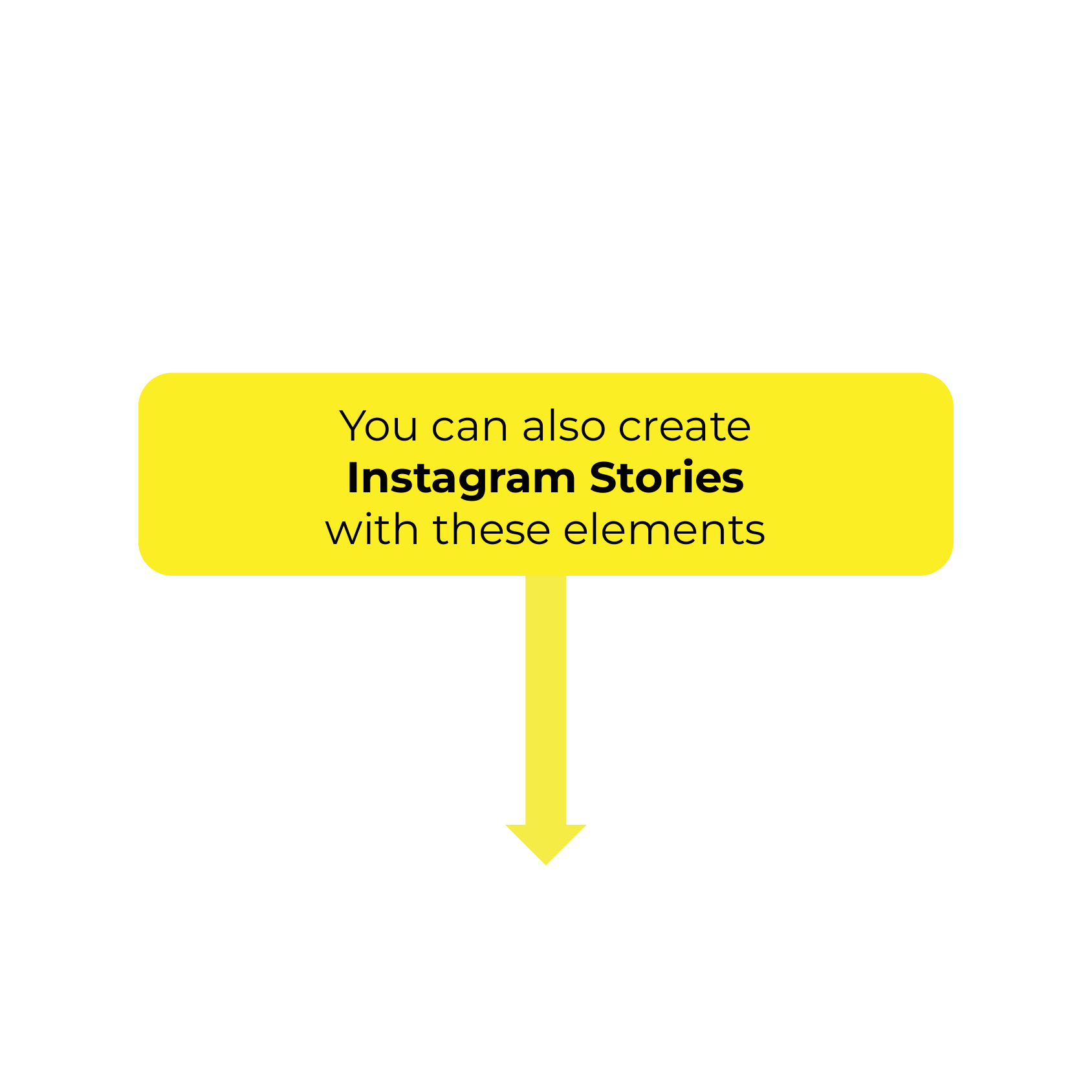

You can also create
Instagram Stories
with these elements